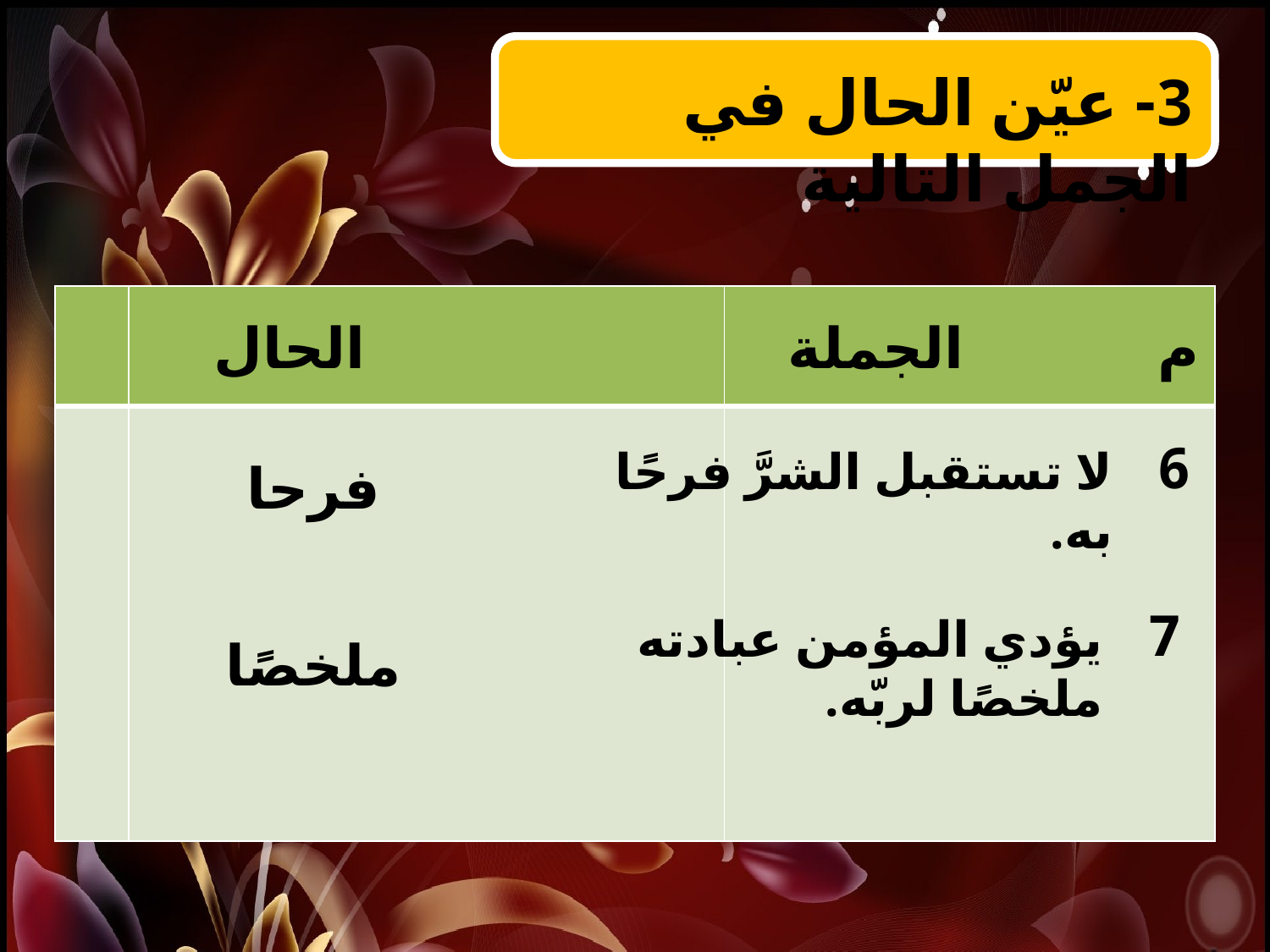

3- عيّن الحال في الجمل التالية
|  |  |  |
| --- | --- | --- |
|  |  |  |
الحال
الجملة
م
6
لا تستقبل الشرَّ فرحًا به.
فرحا
7
يؤدي المؤمن عبادته ملخصًا لربّه.
ملخصًا